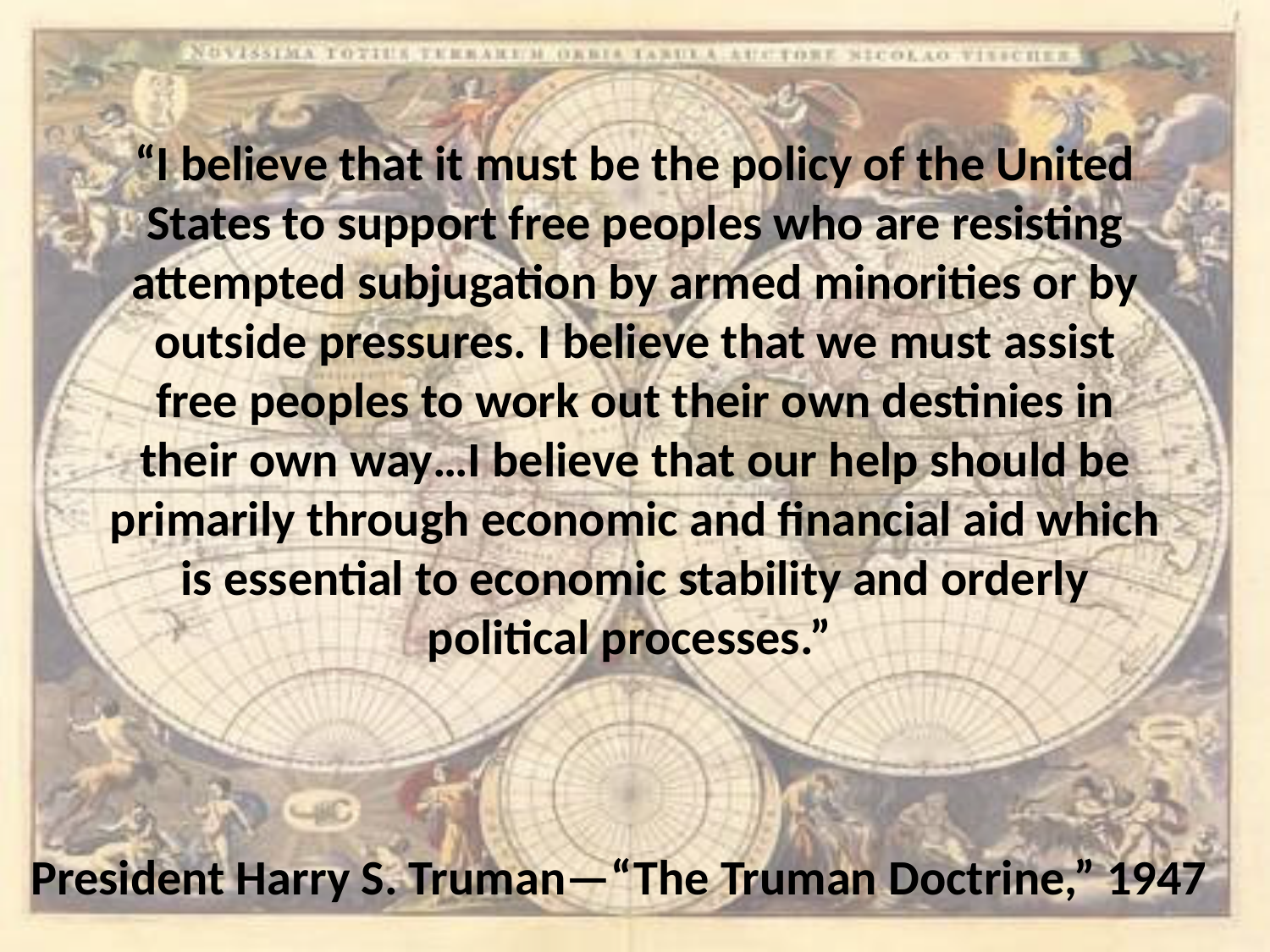

# “I believe that it must be the policy of the United States to support free peoples who are resisting attempted subjugation by armed minorities or by outside pressures. I believe that we must assist free peoples to work out their own destinies in their own way…I believe that our help should be primarily through economic and financial aid which is essential to economic stability and orderly political processes.”

President Harry S. Truman—“The Truman Doctrine,” 1947